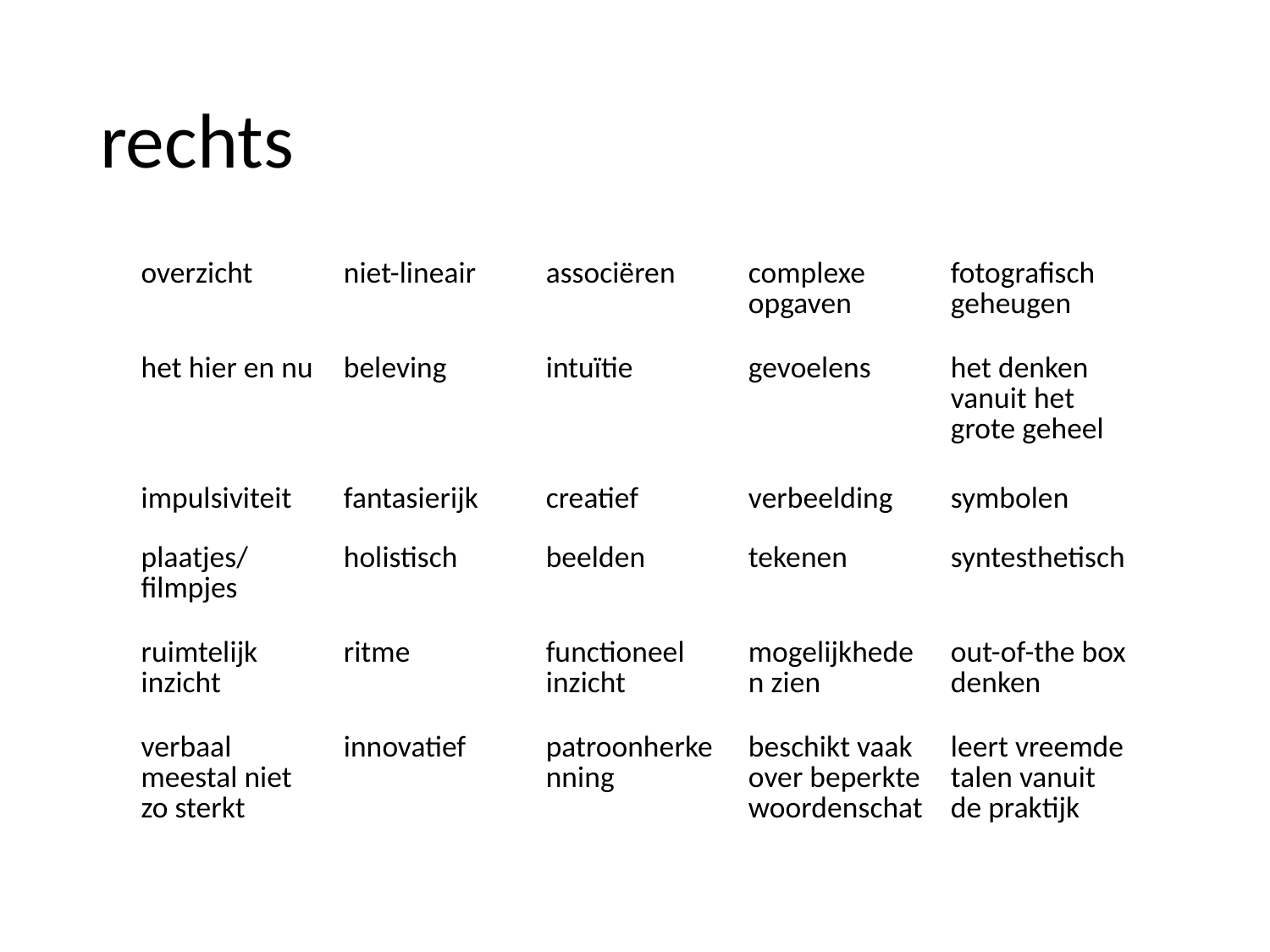

# rechts
| overzicht | niet-lineair | associëren | complexe opgaven | fotografisch geheugen |
| --- | --- | --- | --- | --- |
| het hier en nu | beleving | intuïtie | gevoelens | het denken vanuit het grote geheel |
| impulsiviteit | fantasierijk | creatief | verbeelding | symbolen |
| plaatjes/filmpjes | holistisch | beelden | tekenen | syntesthetisch |
| ruimtelijk inzicht | ritme | functioneel inzicht | mogelijkheden zien | out-of-the box denken |
| verbaal meestal niet zo sterkt | innovatief | patroonherkenning | beschikt vaak over beperkte woordenschat | leert vreemde talen vanuit de praktijk |